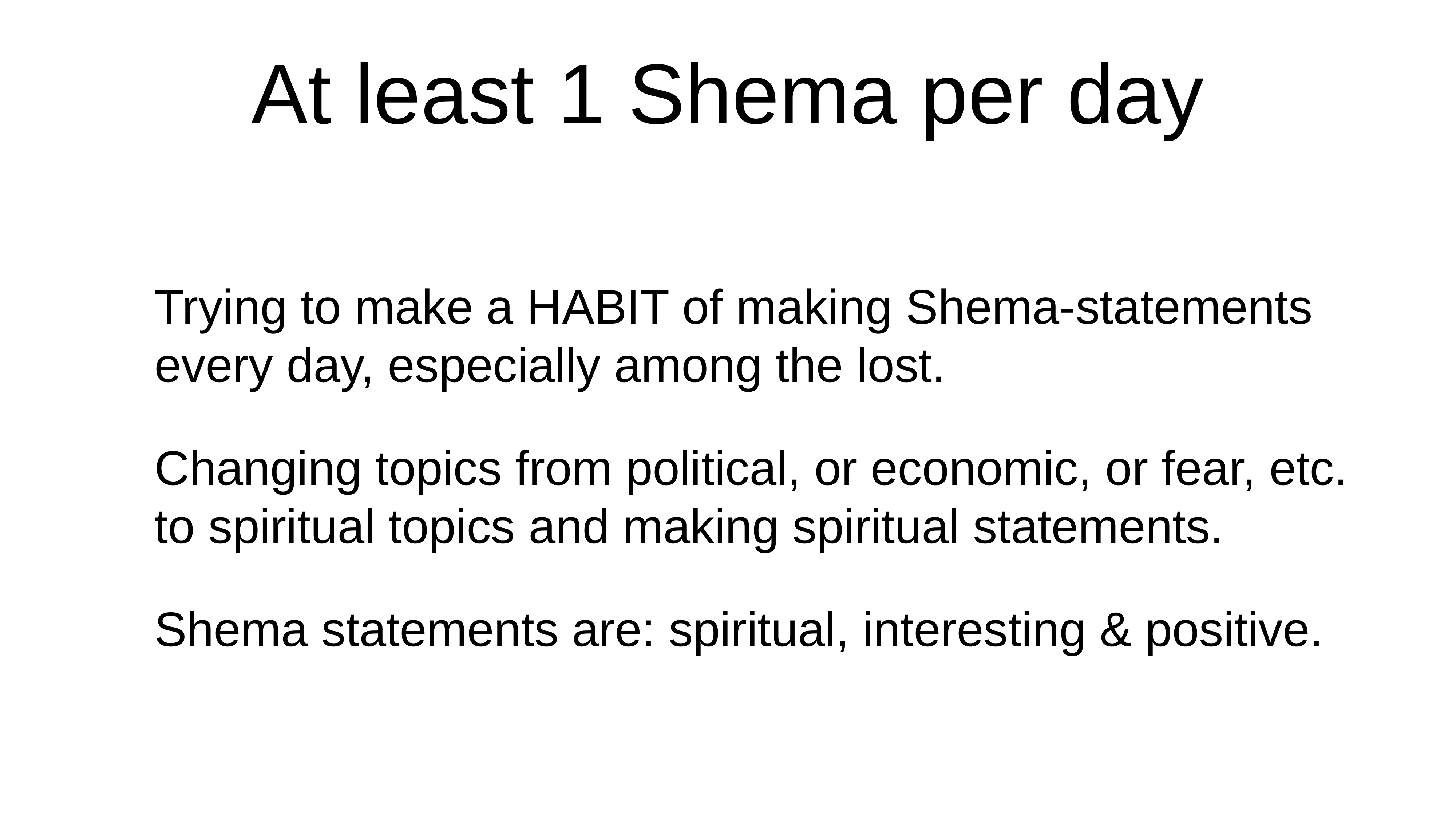

# At least 1 Shema per day
Trying to make a HABIT of making Shema-statements every day, especially among the lost.
Changing topics from political, or economic, or fear, etc. to spiritual topics and making spiritual statements.
Shema statements are: spiritual, interesting & positive.